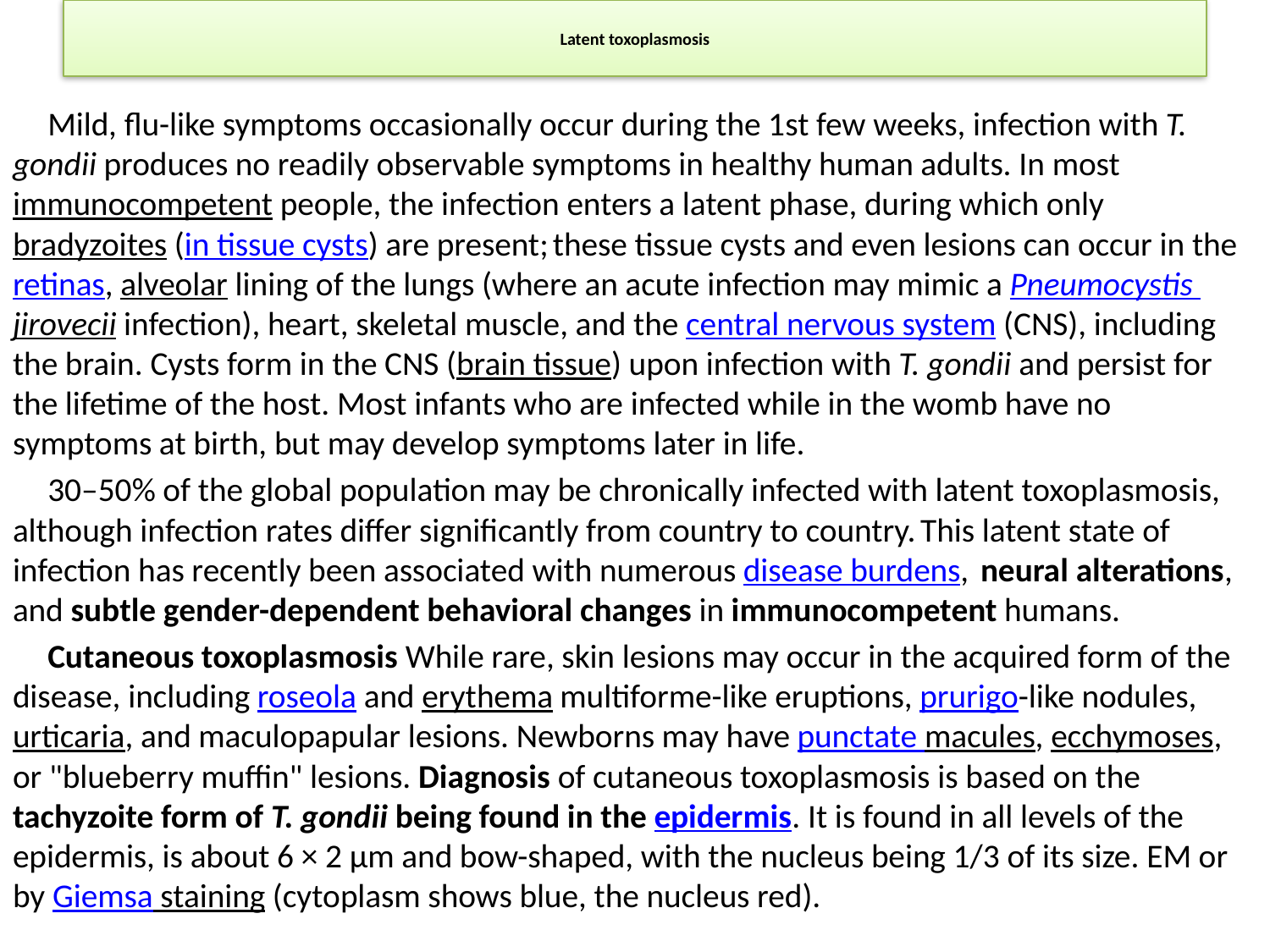

# Latent toxoplasmosis
Mild, flu-like symptoms occasionally occur during the 1st few weeks, infection with T. gondii produces no readily observable symptoms in healthy human adults. In most immunocompetent people, the infection enters a latent phase, during which only bradyzoites (in tissue cysts) are present; these tissue cysts and even lesions can occur in the retinas, alveolar lining of the lungs (where an acute infection may mimic a Pneumocystis jirovecii infection), heart, skeletal muscle, and the central nervous system (CNS), including the brain. Cysts form in the CNS (brain tissue) upon infection with T. gondii and persist for the lifetime of the host. Most infants who are infected while in the womb have no symptoms at birth, but may develop symptoms later in life.
30–50% of the global population may be chronically infected with latent toxoplasmosis, although infection rates differ significantly from country to country. This latent state of infection has recently been associated with numerous disease burdens,  neural alterations, and subtle gender-dependent behavioral changes in immunocompetent humans.
Cutaneous toxoplasmosis While rare, skin lesions may occur in the acquired form of the disease, including roseola and erythema multiforme-like eruptions, prurigo-like nodules, urticaria, and maculopapular lesions. Newborns may have punctate macules, ecchymoses, or "blueberry muffin" lesions. Diagnosis of cutaneous toxoplasmosis is based on the tachyzoite form of T. gondii being found in the epidermis. It is found in all levels of the epidermis, is about 6 × 2 μm and bow-shaped, with the nucleus being 1/3 of its size. EM or by Giemsa staining (cytoplasm shows blue, the nucleus red).